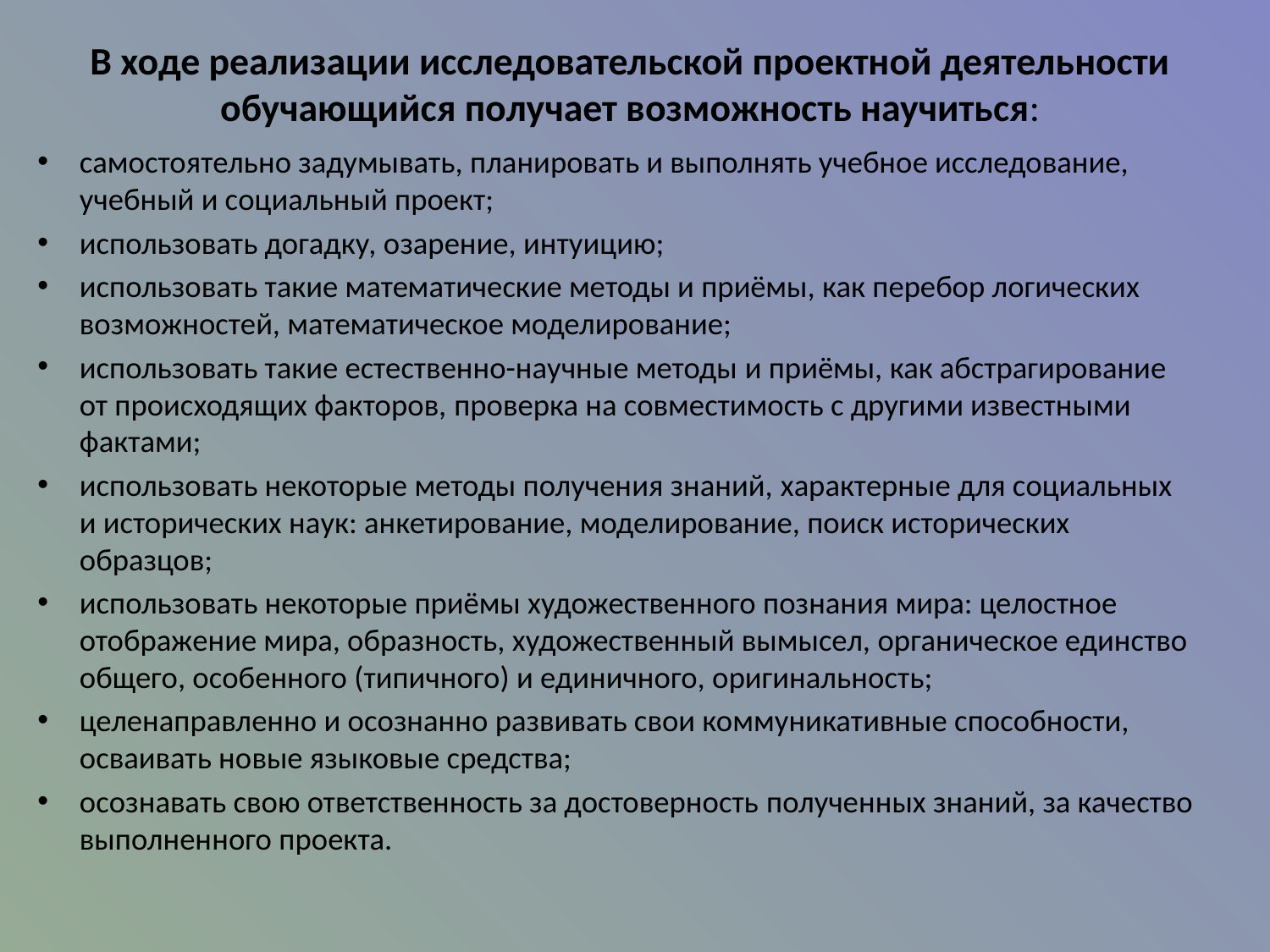

# В ходе реализации исследовательской проектной деятельности обучающийся получает возможность научиться:
самостоятельно задумывать, планировать и выполнять учебное исследование, учебный и социальный проект;
использовать догадку, озарение, интуицию;
использовать такие математические методы и приёмы, как перебор логических возможностей, математическое моделирование;
использовать такие естественно-научные методы и приёмы, как абстрагирование от происходящих факторов, проверка на совместимость с другими известными фактами;
использовать некоторые методы получения знаний, характерные для социальных и исторических наук: анкетирование, моделирование, поиск исторических образцов;
использовать некоторые приёмы художественного познания мира: целостное отображение мира, образность, художественный вымысел, органическое единство общего, особенного (типичного) и единичного, оригинальность;
целенаправленно и осознанно развивать свои коммуникативные способности, осваивать новые языковые средства;
осознавать свою ответственность за достоверность полученных знаний, за качество выполненного проекта.